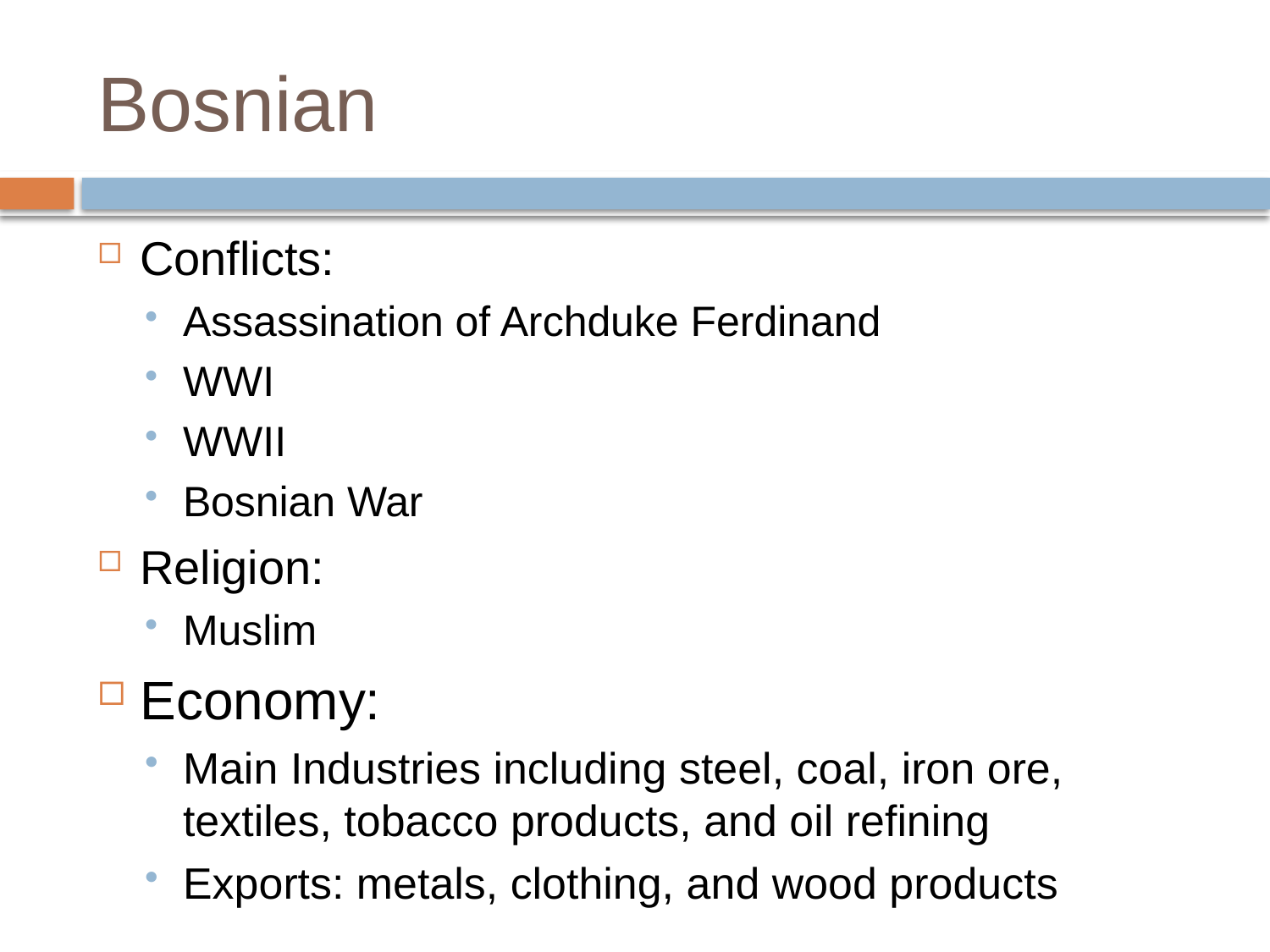

# Bosnian
Conflicts:
Assassination of Archduke Ferdinand
WWI
WWII
Bosnian War
Religion:
Muslim
Economy:
Main Industries including steel, coal, iron ore, textiles, tobacco products, and oil refining
Exports: metals, clothing, and wood products